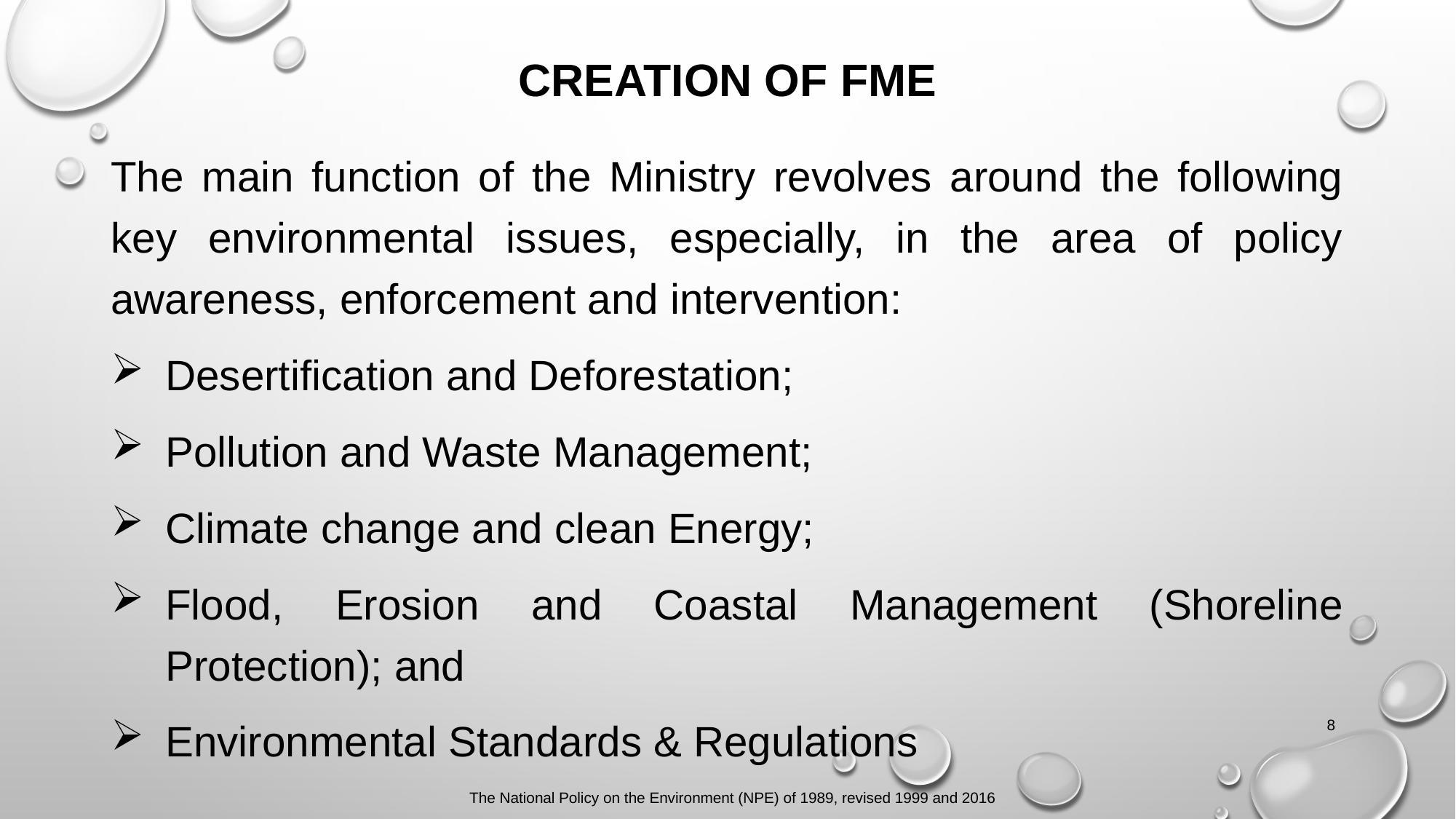

# Creation of fME
The main function of the Ministry revolves around the following key environmental issues, especially, in the area of policy awareness, enforcement and intervention:
Desertification and Deforestation;
Pollution and Waste Management;
Climate change and clean Energy;
Flood, Erosion and Coastal Management (Shoreline Protection); and
Environmental Standards & Regulations

8
The National Policy on the Environment (NPE) of 1989, revised 1999 and 2016